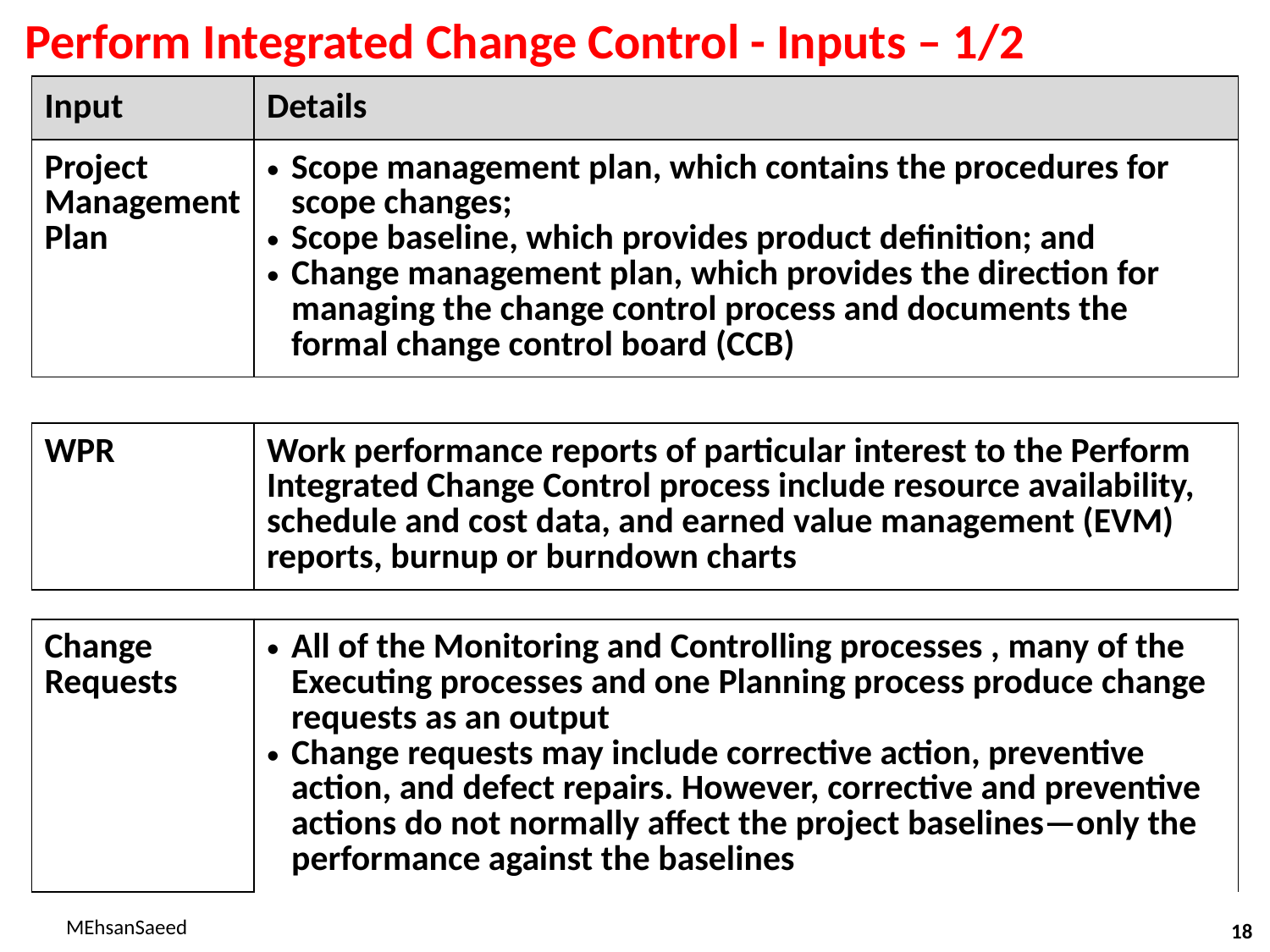

# Perform Integrated Change Control - Inputs – 1/2
| Input | Details |
| --- | --- |
| Project Management Plan | Scope management plan, which contains the procedures for scope changes; Scope baseline, which provides product definition; and Change management plan, which provides the direction for managing the change control process and documents the formal change control board (CCB) |
| WPR | Work performance reports of particular interest to the Perform Integrated Change Control process include resource availability, schedule and cost data, and earned value management (EVM) reports, burnup or burndown charts |
| --- | --- |
| Change Requests | All of the Monitoring and Controlling processes , many of the Executing processes and one Planning process produce change requests as an output Change requests may include corrective action, preventive action, and defect repairs. However, corrective and preventive actions do not normally affect the project baselines—only the performance against the baselines |
| --- | --- |
MEhsanSaeed
18